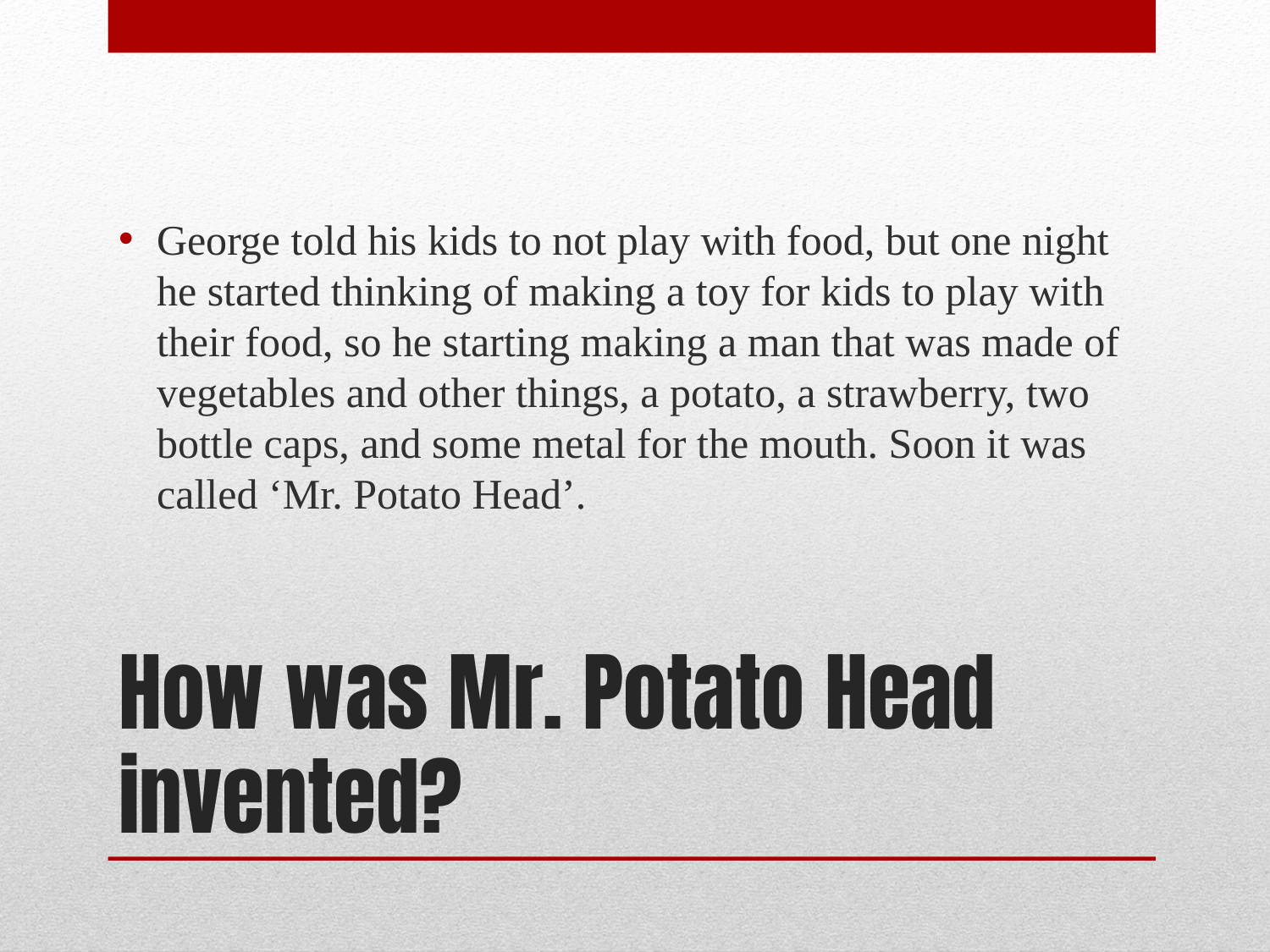

George told his kids to not play with food, but one night he started thinking of making a toy for kids to play with their food, so he starting making a man that was made of vegetables and other things, a potato, a strawberry, two bottle caps, and some metal for the mouth. Soon it was called ‘Mr. Potato Head’.
# How was Mr. Potato Head invented?